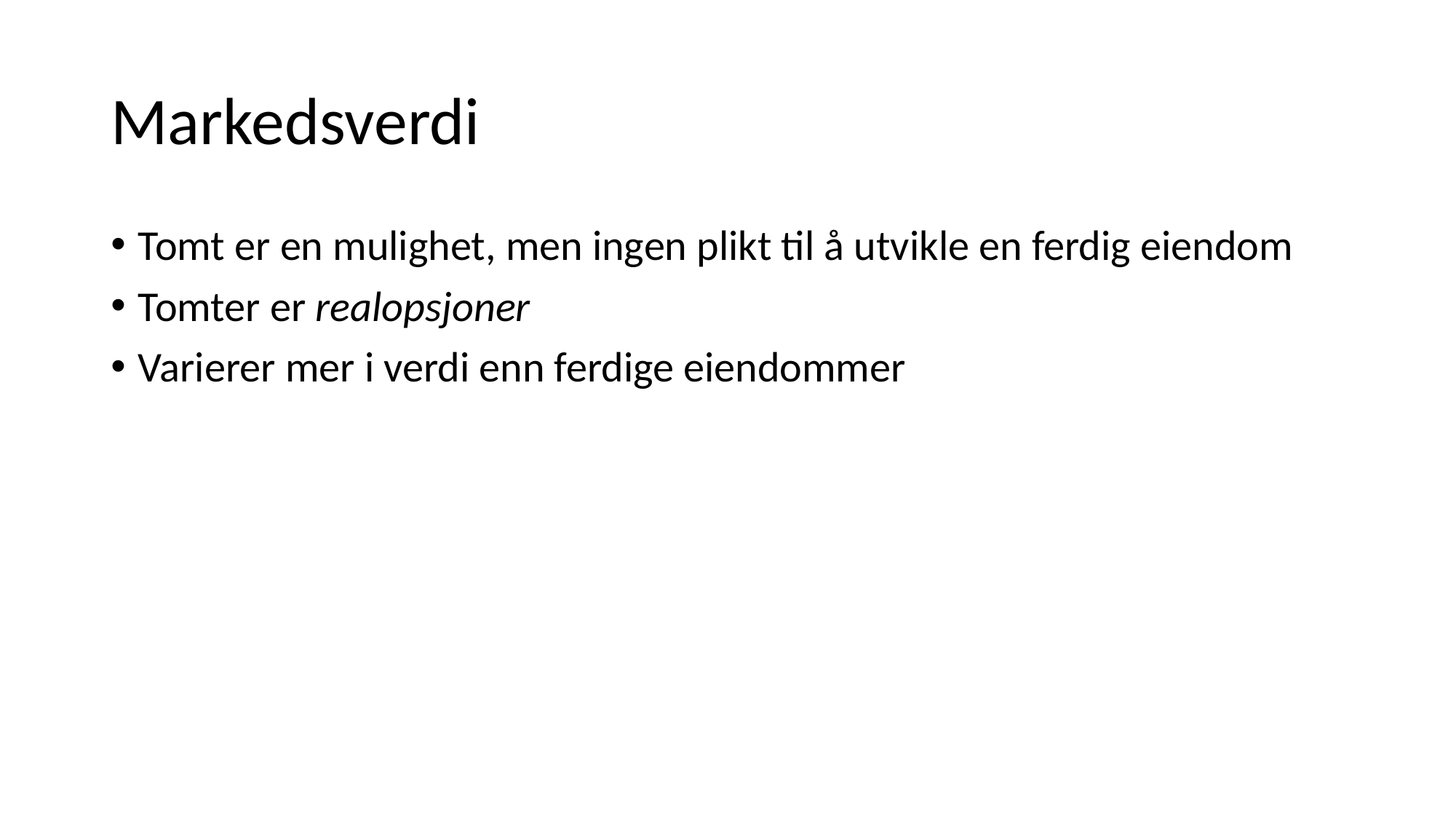

# Markedsverdi
Tomt er en mulighet, men ingen plikt til å utvikle en ferdig eiendom
Tomter er realopsjoner
Varierer mer i verdi enn ferdige eiendommer